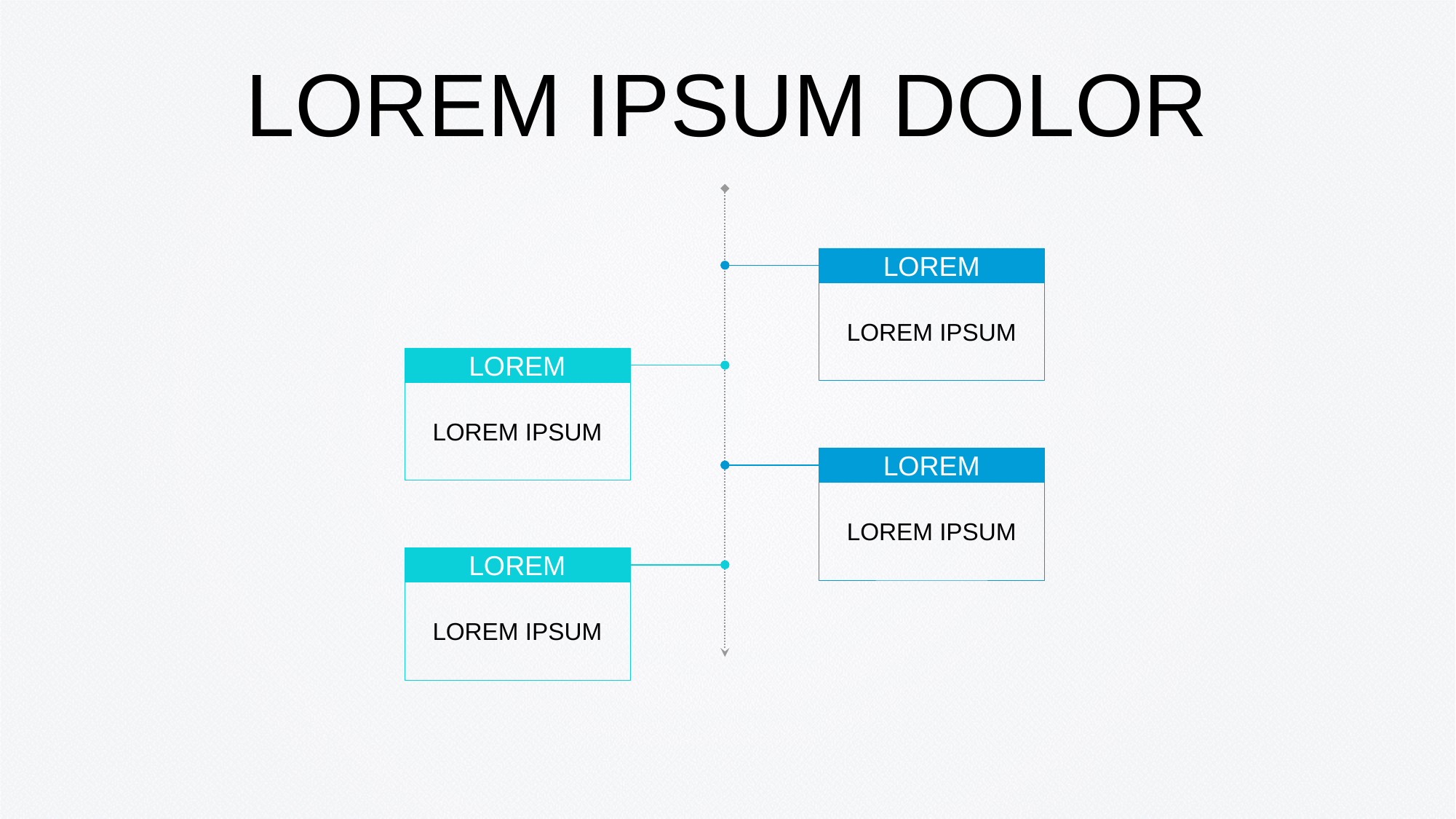

# LOREM IPSUM DOLOR
LOREM
LOREM IPSUM
LOREM
LOREM IPSUM
LOREM
LOREM IPSUM
LOREM
LOREM IPSUM